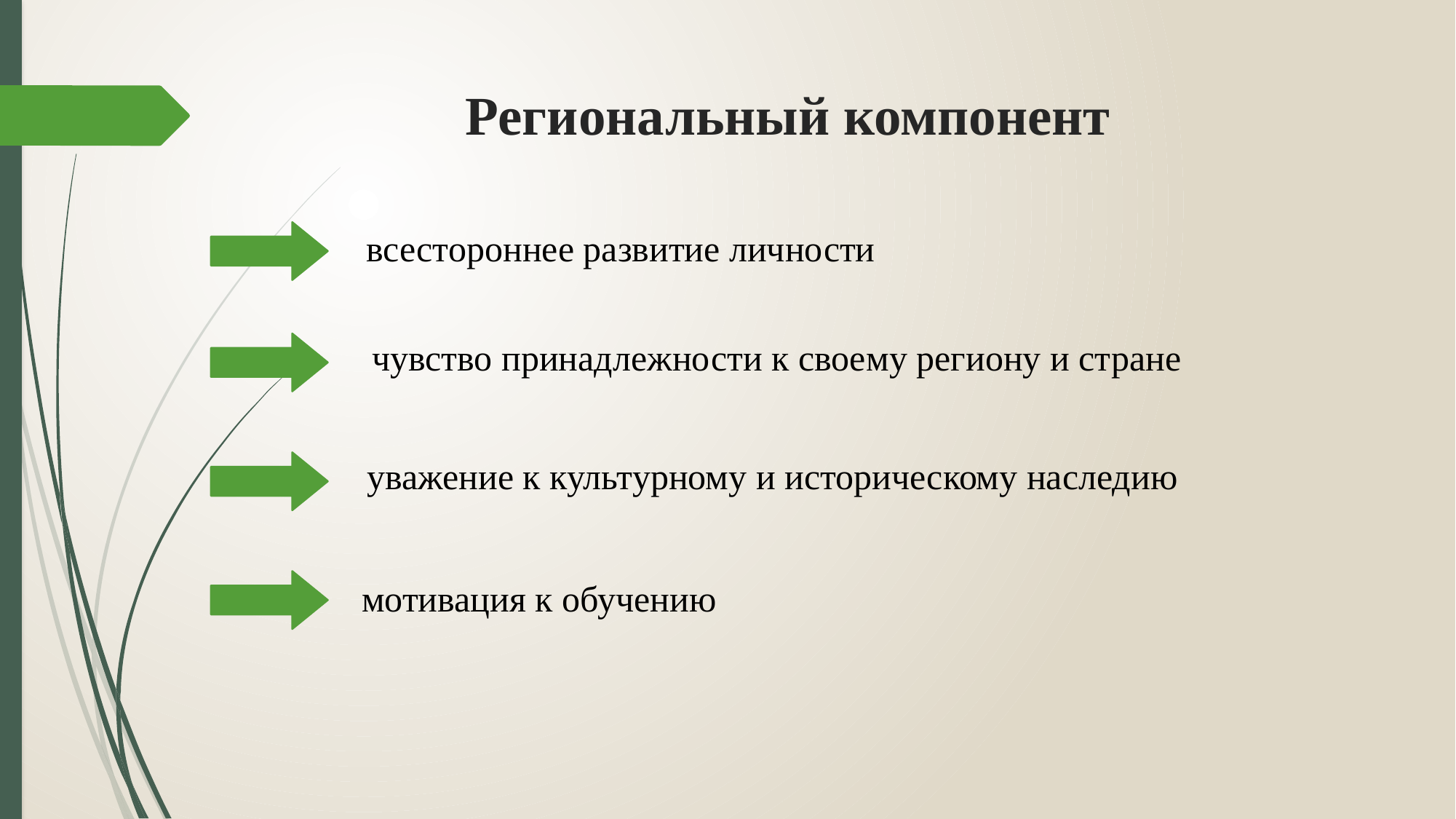

# Региональный компонент
всестороннее развитие личности

чувство принадлежности к своему региону и стране

уважение к культурному и историческому наследию

мотивация к обучению